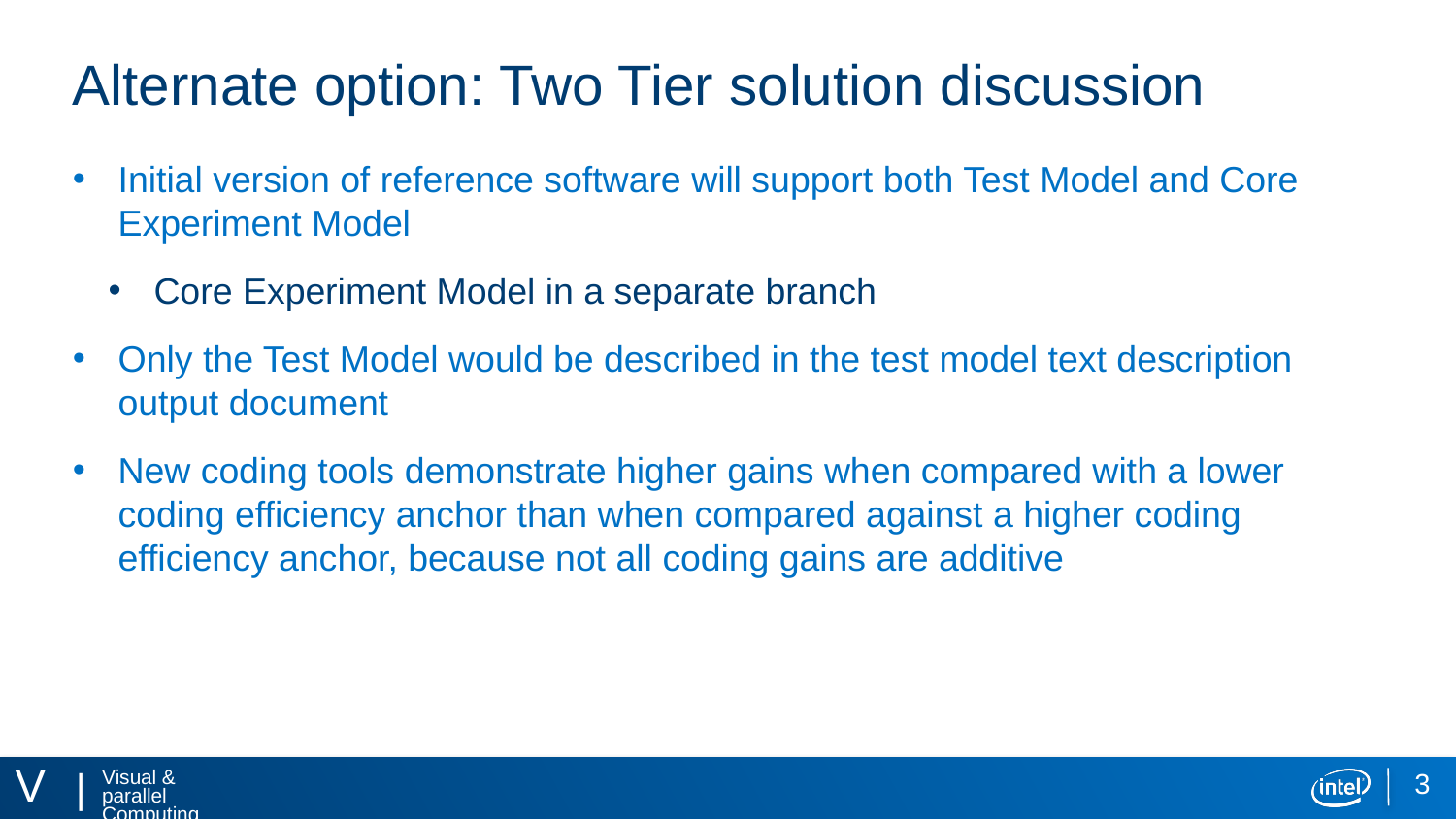

# Alternate option: Two Tier solution discussion
Initial version of reference software will support both Test Model and Core Experiment Model
Core Experiment Model in a separate branch
Only the Test Model would be described in the test model text description output document
New coding tools demonstrate higher gains when compared with a lower coding efficiency anchor than when compared against a higher coding efficiency anchor, because not all coding gains are additive
3